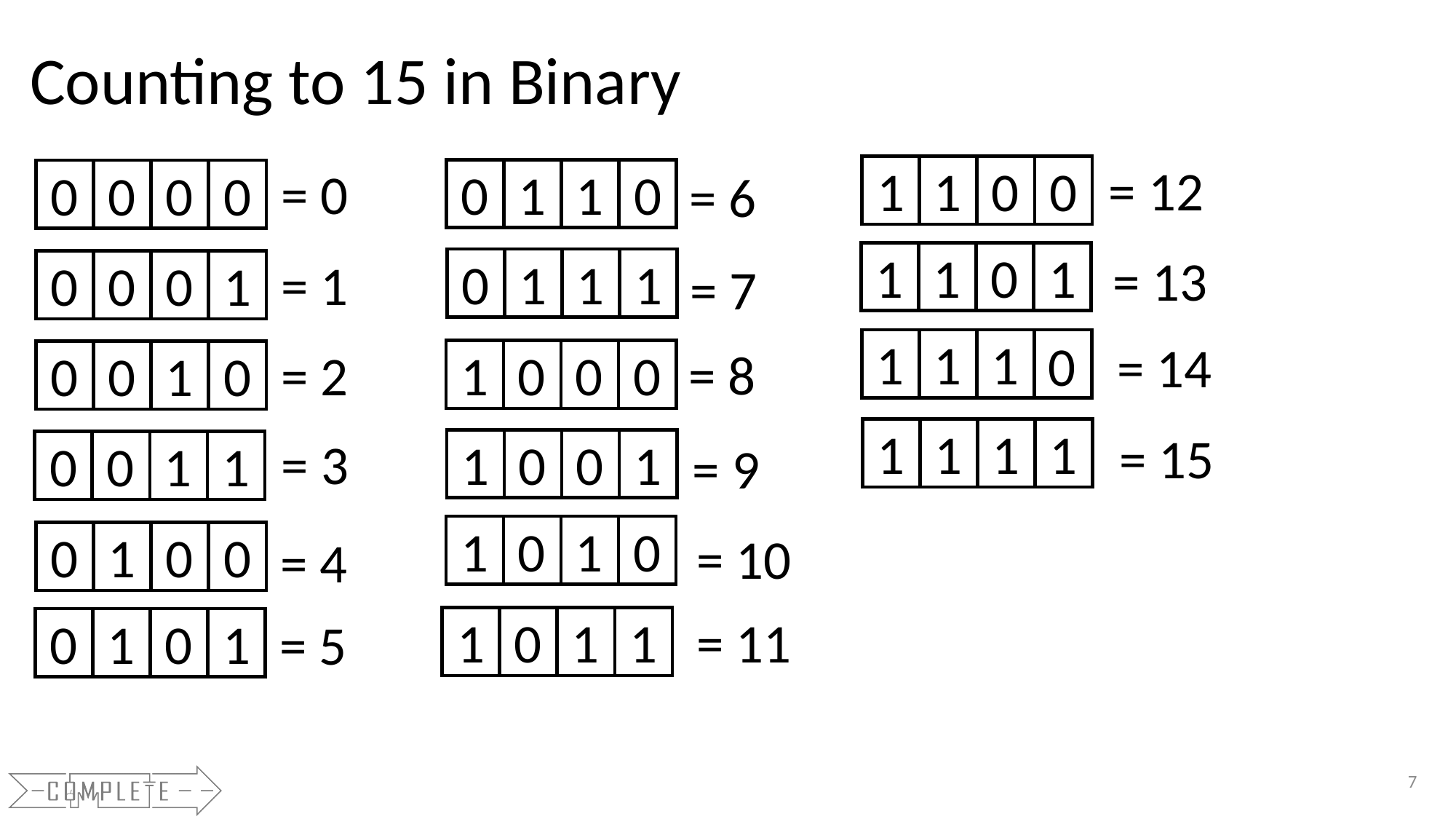

# Counting to 15 in Binary
= 12
0
0
1
1

= 0
1
0
0
1

0
0
0
0

= 6
0
1
1
1

= 13
1
1
0
1

= 1
0
1
0
0

= 7
1
1
1

0
= 14
= 8
= 2
0
0
1
0

1
0
0
0

1
1
1
1

= 15
= 3
0
1
1
0

1
1
0
0

= 9
1
0
1
0

0
0
0
1

= 10
= 4
1
1
1
0

= 11
0
1
0
1

= 5
7